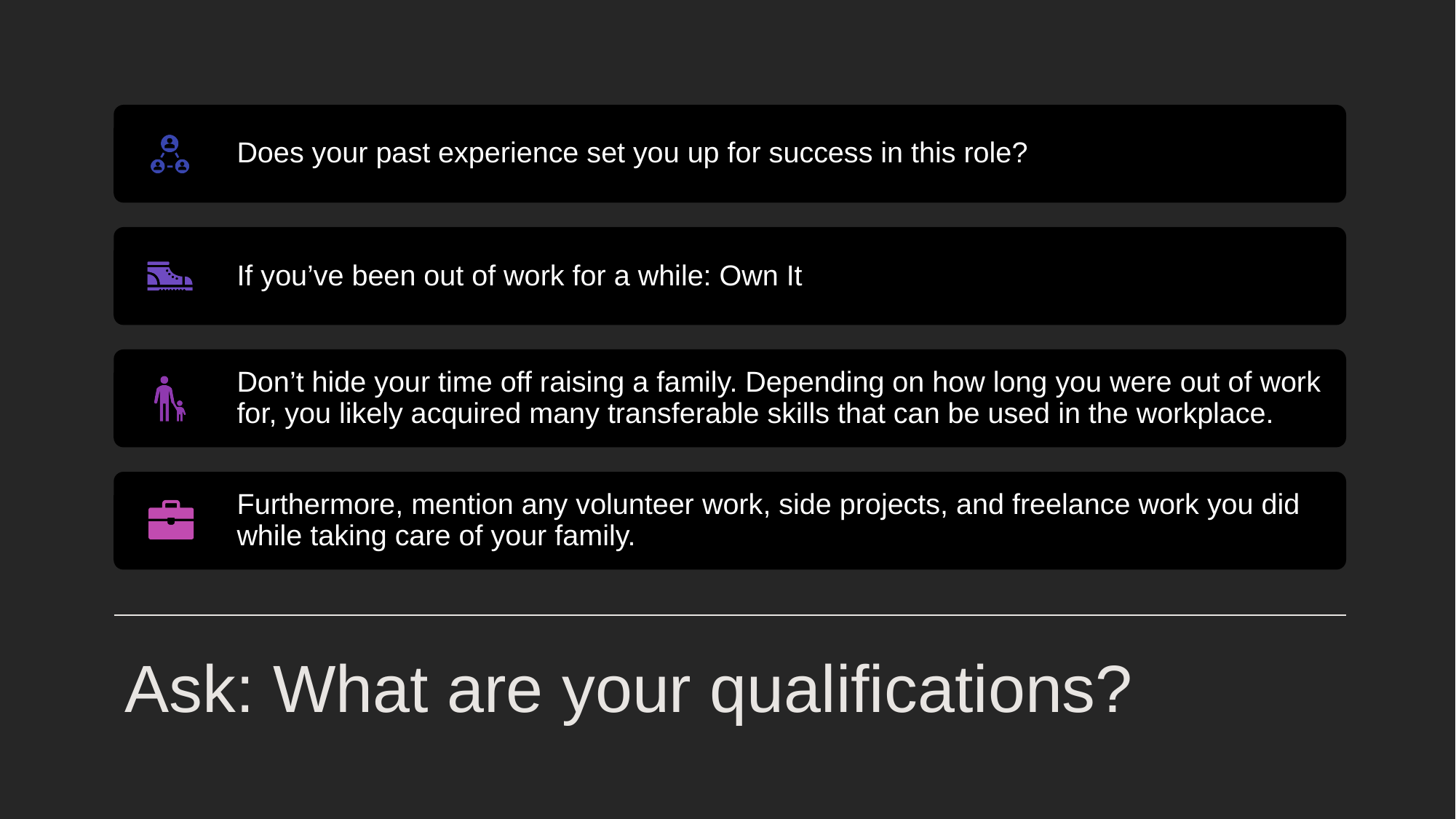

Does your past experience set you up for success in this role?
If you’ve been out of work for a while: Own It
Don’t hide your time off raising a family. Depending on how long you were out of work for, you likely acquired many transferable skills that can be used in the workplace.
Furthermore, mention any volunteer work, side projects, and freelance work you did while taking care of your family.
# Ask: What are your qualifications?